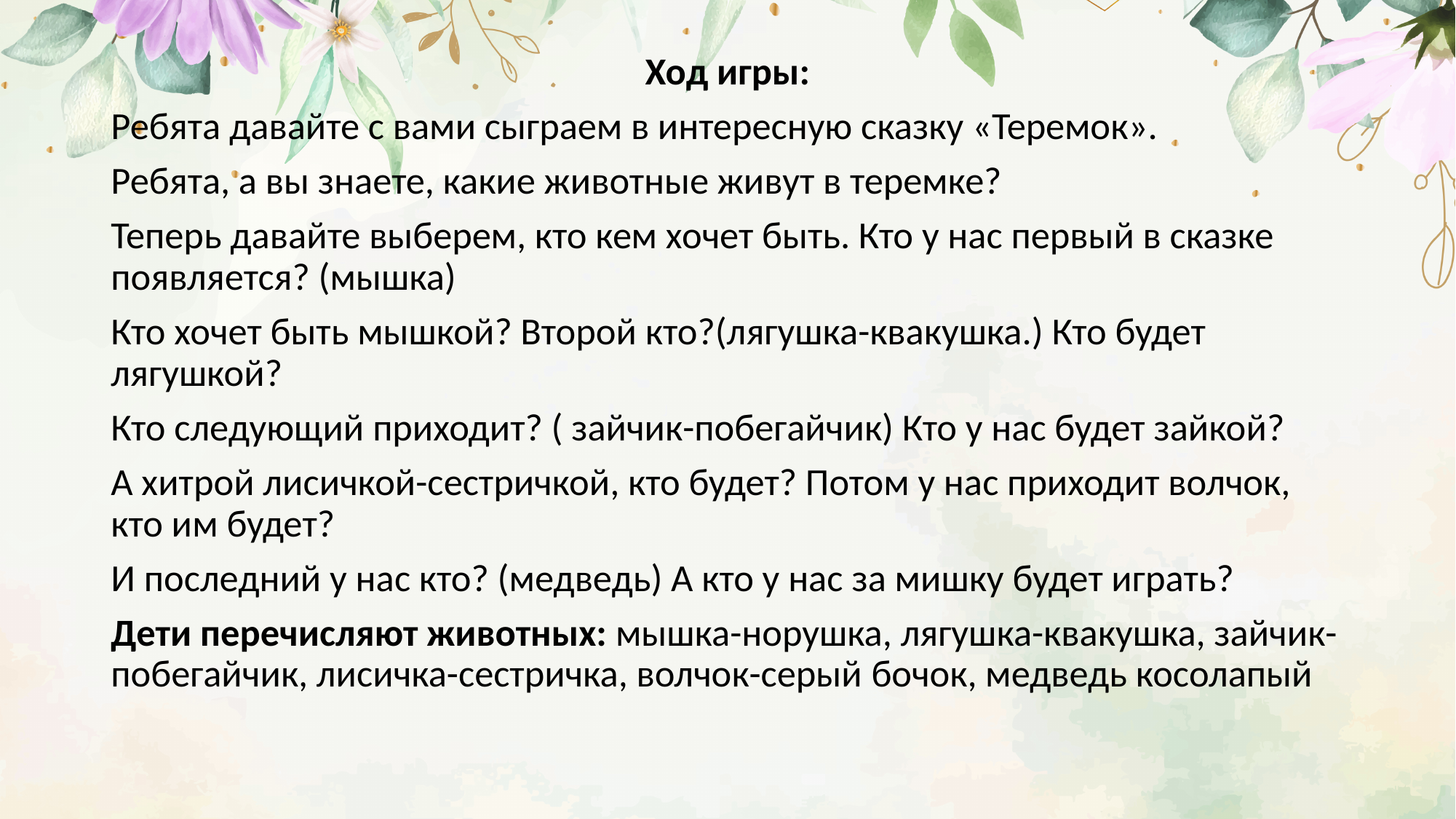

Ход игры:
Ребята давайте с вами сыграем в интересную сказку «Теремок».
Ребята, а вы знаете, какие животные живут в теремке?
Теперь давайте выберем, кто кем хочет быть. Кто у нас первый в сказке появляется? (мышка)
Кто хочет быть мышкой? Второй кто?(лягушка-квакушка.) Кто будет лягушкой?
Кто следующий приходит? ( зайчик-побегайчик) Кто у нас будет зайкой?
А хитрой лисичкой-сестричкой, кто будет? Потом у нас приходит волчок, кто им будет?
И последний у нас кто? (медведь) А кто у нас за мишку будет играть?
Дети перечисляют животных: мышка-норушка, лягушка-квакушка, зайчик-побегайчик, лисичка-сестричка, волчок-серый бочок, медведь косолапый